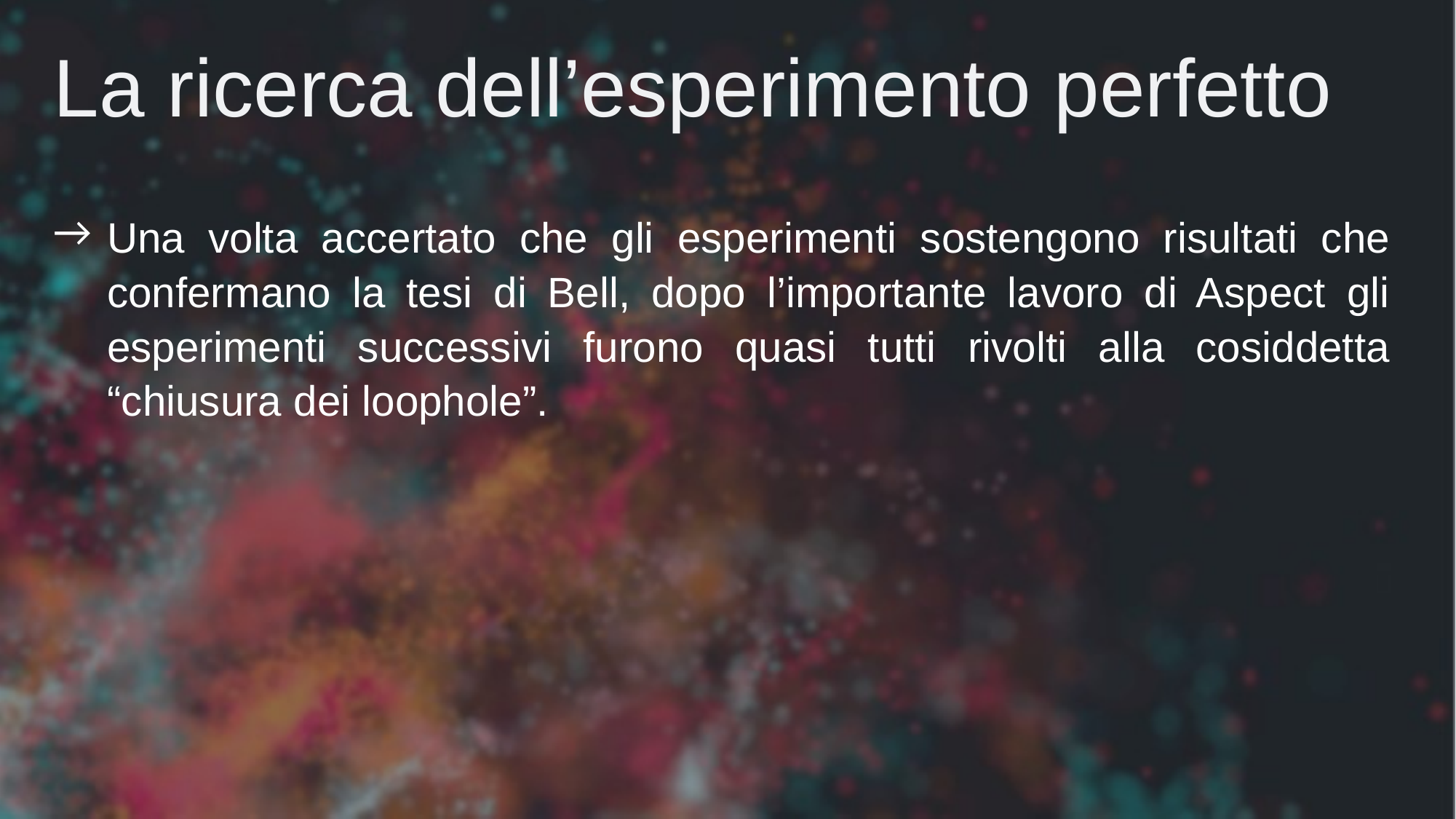

# La ricerca dell’esperimento perfetto
Una volta accertato che gli esperimenti sostengono risultati che confermano la tesi di Bell, dopo l’importante lavoro di Aspect gli esperimenti successivi furono quasi tutti rivolti alla cosiddetta “chiusura dei loophole”.